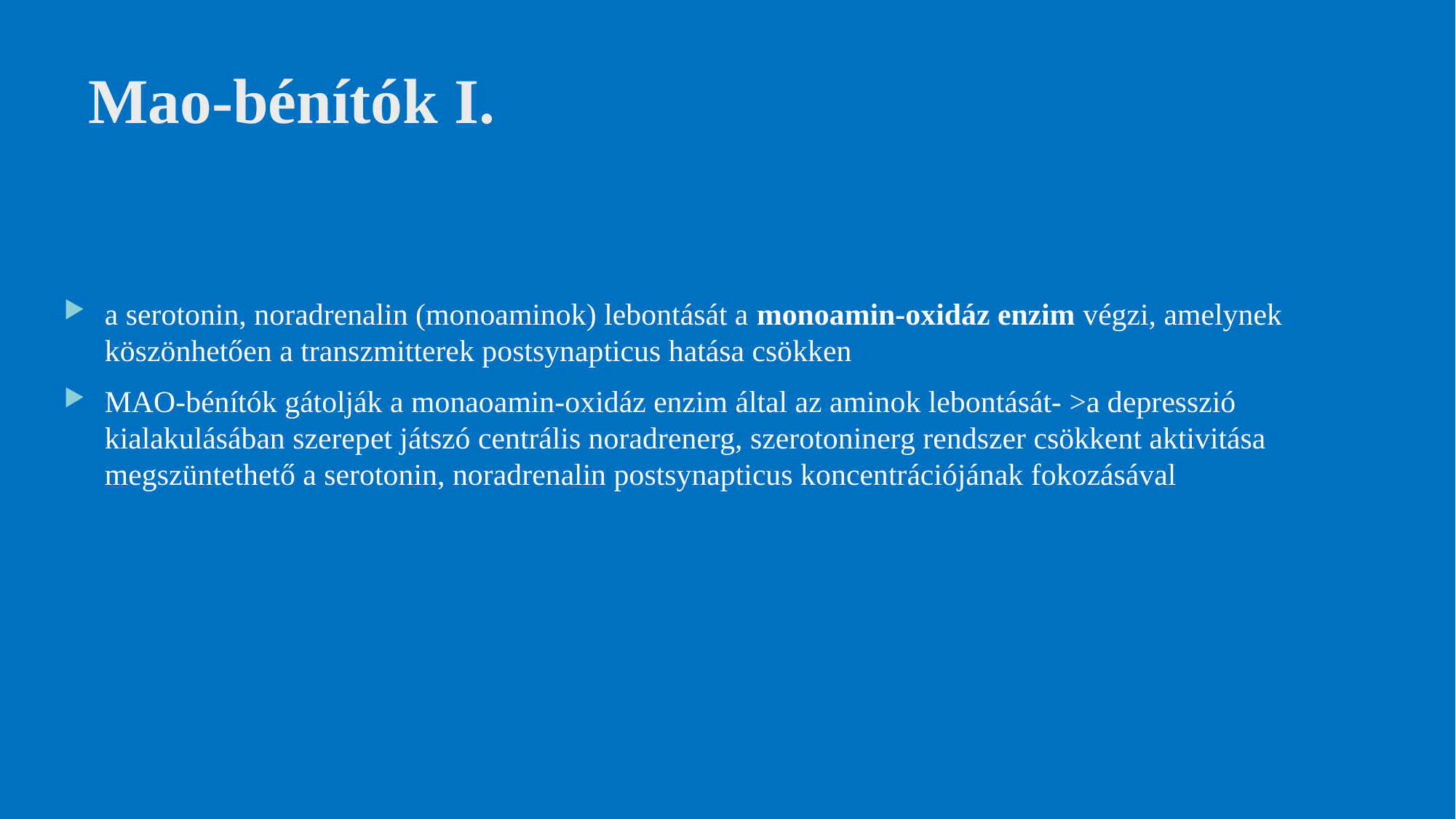

# Mao-bénítók I.
a serotonin, noradrenalin (monoaminok) lebontását a monoamin-oxidáz enzim végzi, amelynek köszönhetően a transzmitterek postsynapticus hatása csökken
MAO-bénítók gátolják a monaoamin-oxidáz enzim által az aminok lebontását- >a depresszió kialakulásában szerepet játszó centrális noradrenerg, szerotoninerg rendszer csökkent aktivitása megszüntethető a serotonin, noradrenalin postsynapticus koncentrációjának fokozásával